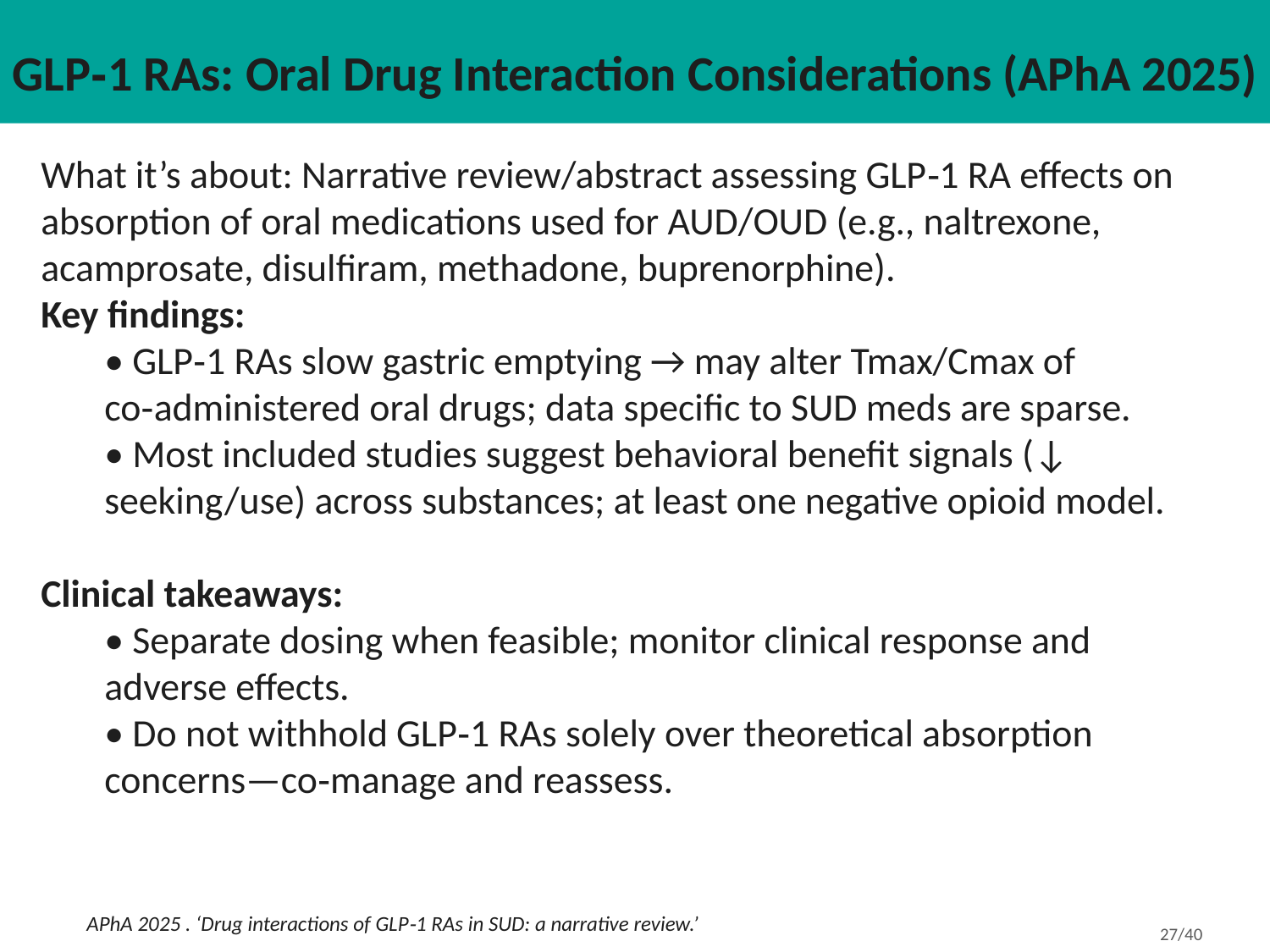

GLP‑1 RAs: Oral Drug Interaction Considerations (APhA 2025)
What it’s about: Narrative review/abstract assessing GLP‑1 RA effects on absorption of oral medications used for AUD/OUD (e.g., naltrexone, acamprosate, disulfiram, methadone, buprenorphine).
Key findings:
• GLP‑1 RAs slow gastric emptying → may alter Tmax/Cmax of co‑administered oral drugs; data specific to SUD meds are sparse.
• Most included studies suggest behavioral benefit signals (↓ seeking/use) across substances; at least one negative opioid model.

Clinical takeaways:
• Separate dosing when feasible; monitor clinical response and adverse effects.
• Do not withhold GLP‑1 RAs solely over theoretical absorption concerns—co‑manage and reassess.
APhA 2025 . ‘Drug interactions of GLP‑1 RAs in SUD: a narrative review.’
27/40